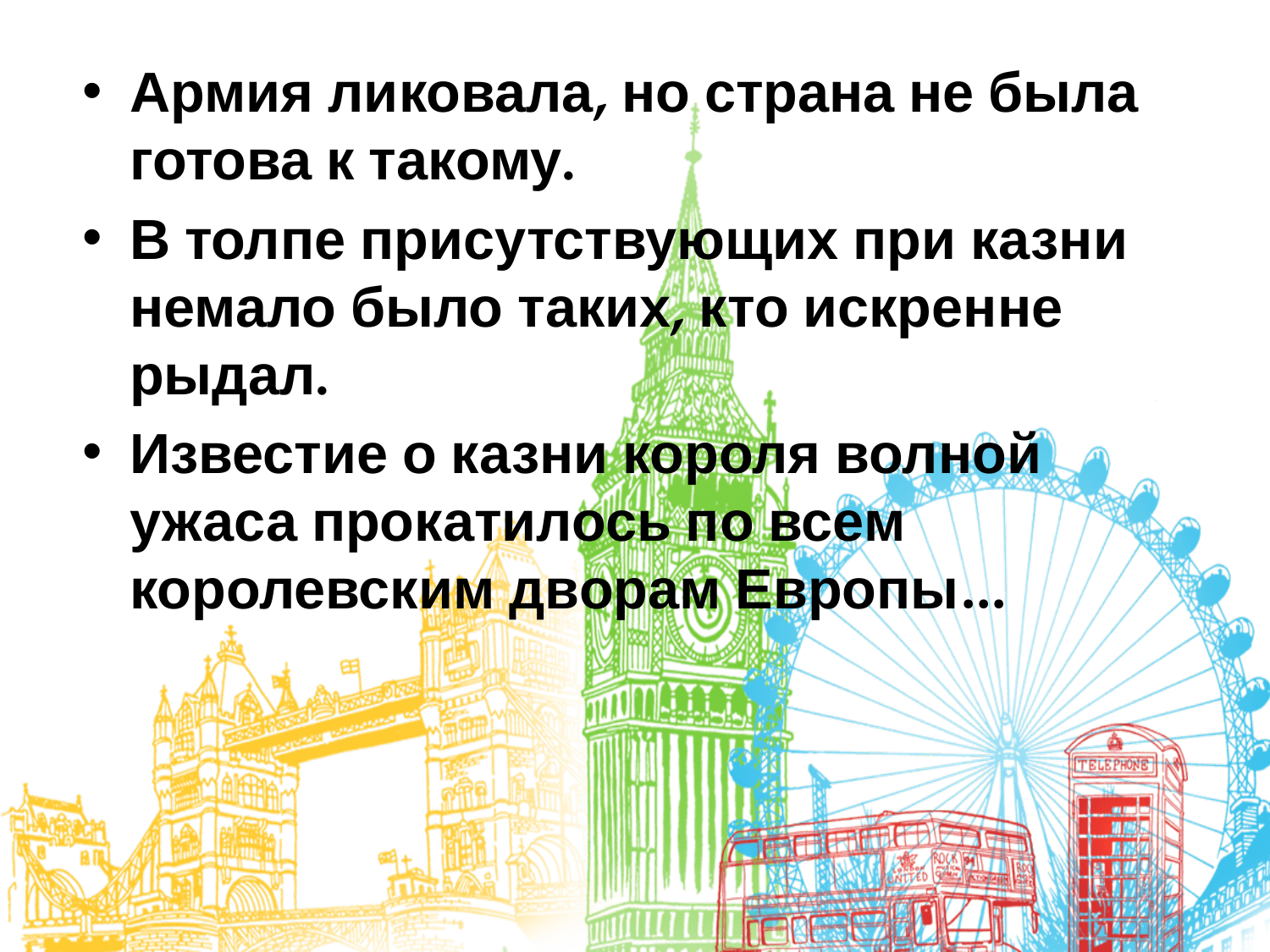

Армия ликовала, но страна не была готова к такому.
В толпе присутствующих при казни немало было таких, кто искренне рыдал.
Известие о казни короля волной ужаса прокатилось по всем королевским дворам Европы…